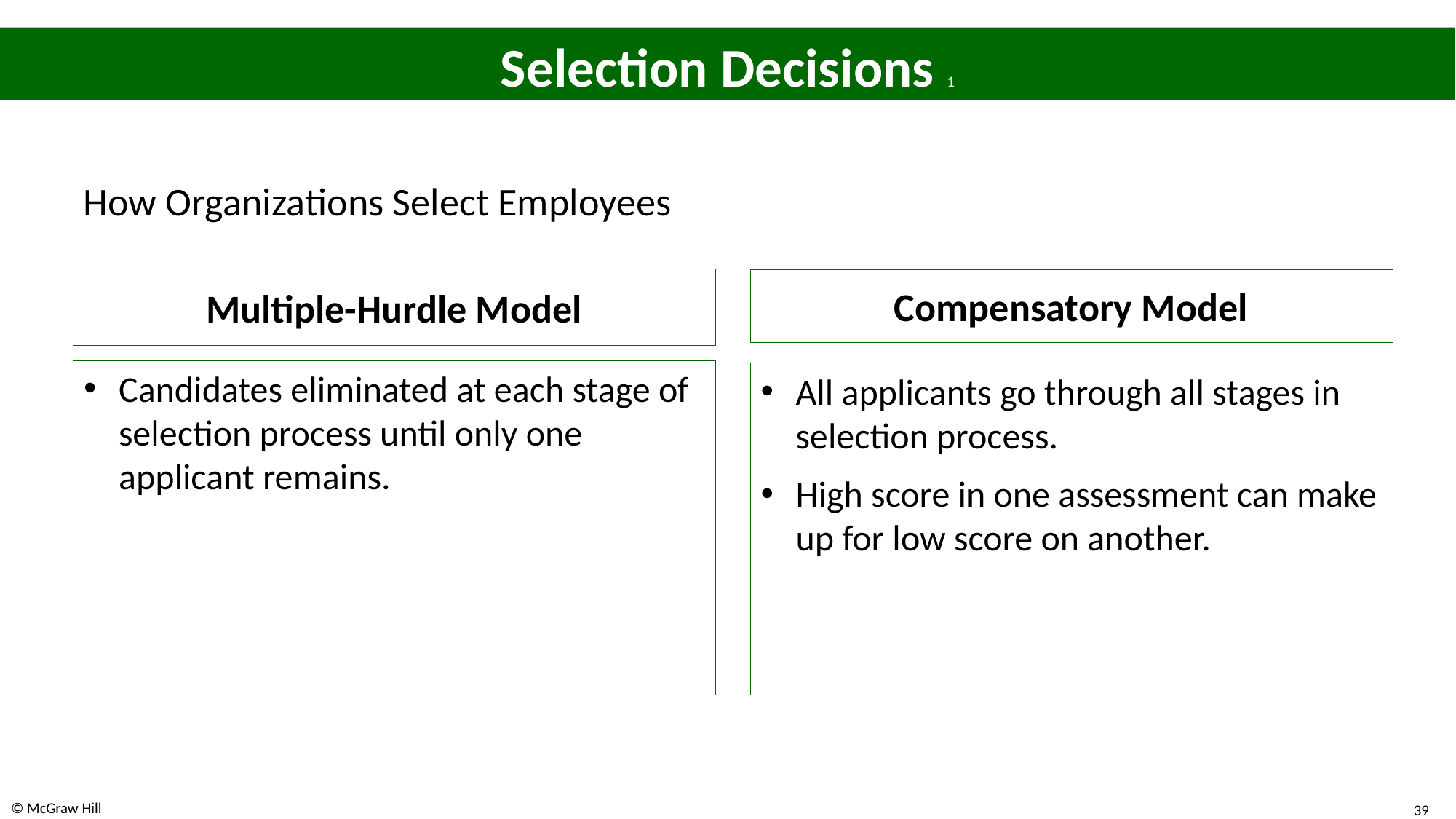

# Selection Decisions 1
How Organizations Select Employees
Multiple-Hurdle Model
Compensatory Model
Candidates eliminated at each stage of selection process until only one applicant remains.
All applicants go through all stages in selection process.
High score in one assessment can make up for low score on another.